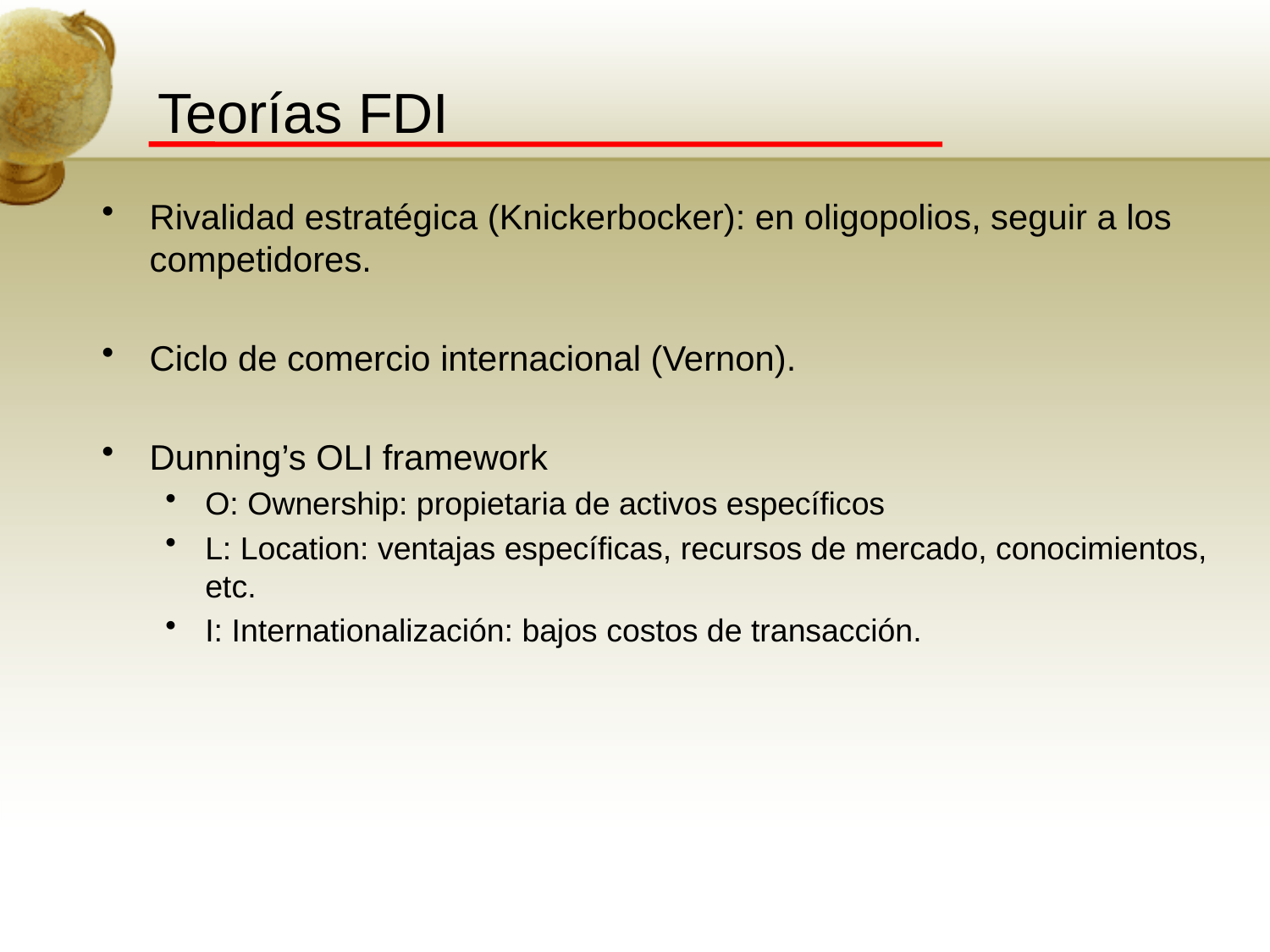

# Teorías FDI

Rivalidad estratégica (Knickerbocker): en oligopolios, seguir a los competidores.

Ciclo de comercio internacional (Vernon).

Dunning’s OLI framework
O: Ownership: propietaria de activos específicos
L: Location: ventajas específicas, recursos de mercado, conocimientos, etc.
I: Internationalización: bajos costos de transacción.